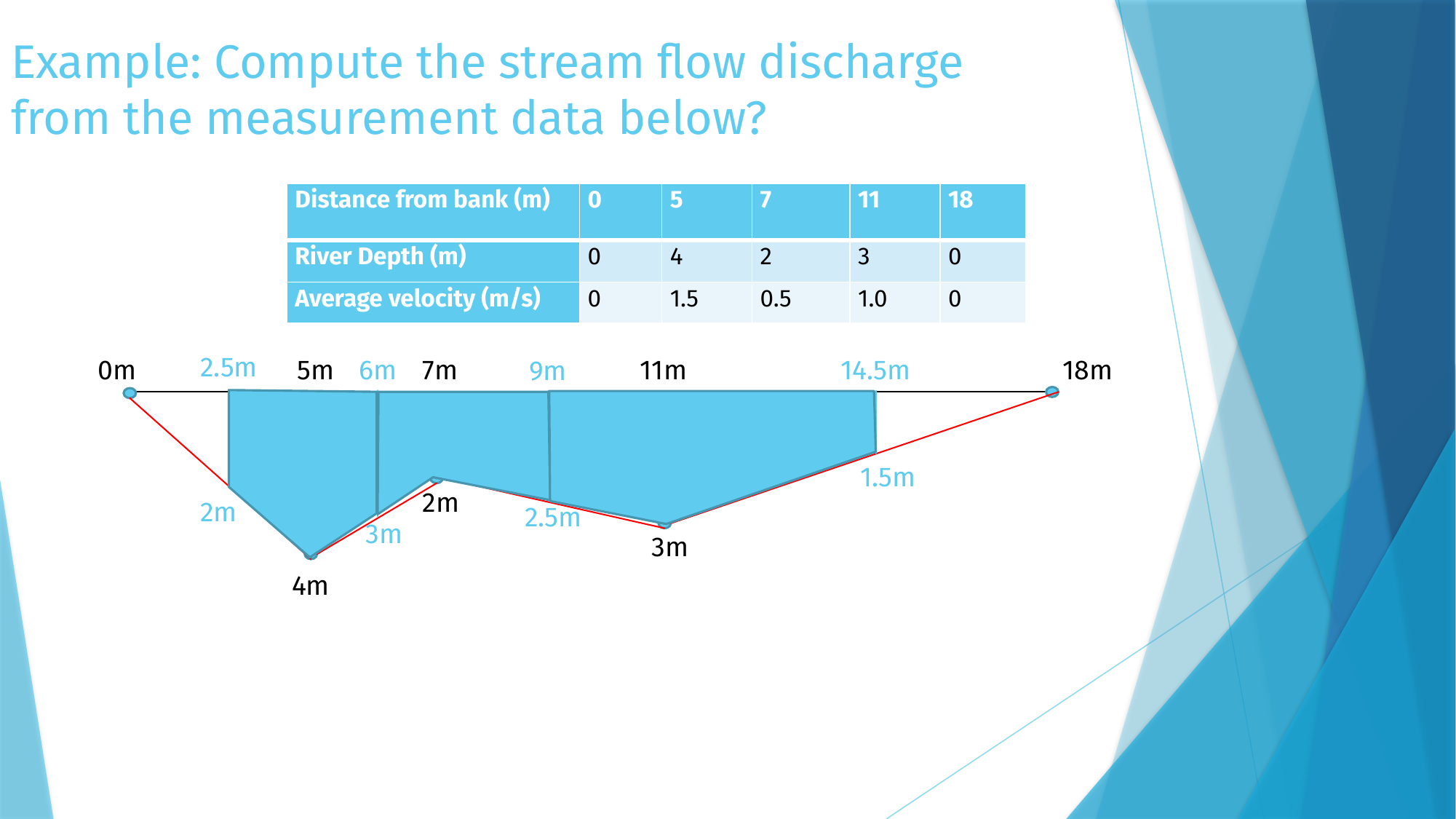

# Example: Compute the stream flow discharge from the measurement data below?
| Distance from bank (m) | 0 | 5 | 7 | 11 | 18 |
| --- | --- | --- | --- | --- | --- |
| River Depth (m) | 0 | 4 | 2 | 3 | 0 |
| Average velocity (m/s) | 0 | 1.5 | 0.5 | 1.0 | 0 |
2.5m
6m
14.5m
0m
5m
7m
11m
18m
9m

1.5m

2m
2m
2.5m
3m

3m

4m